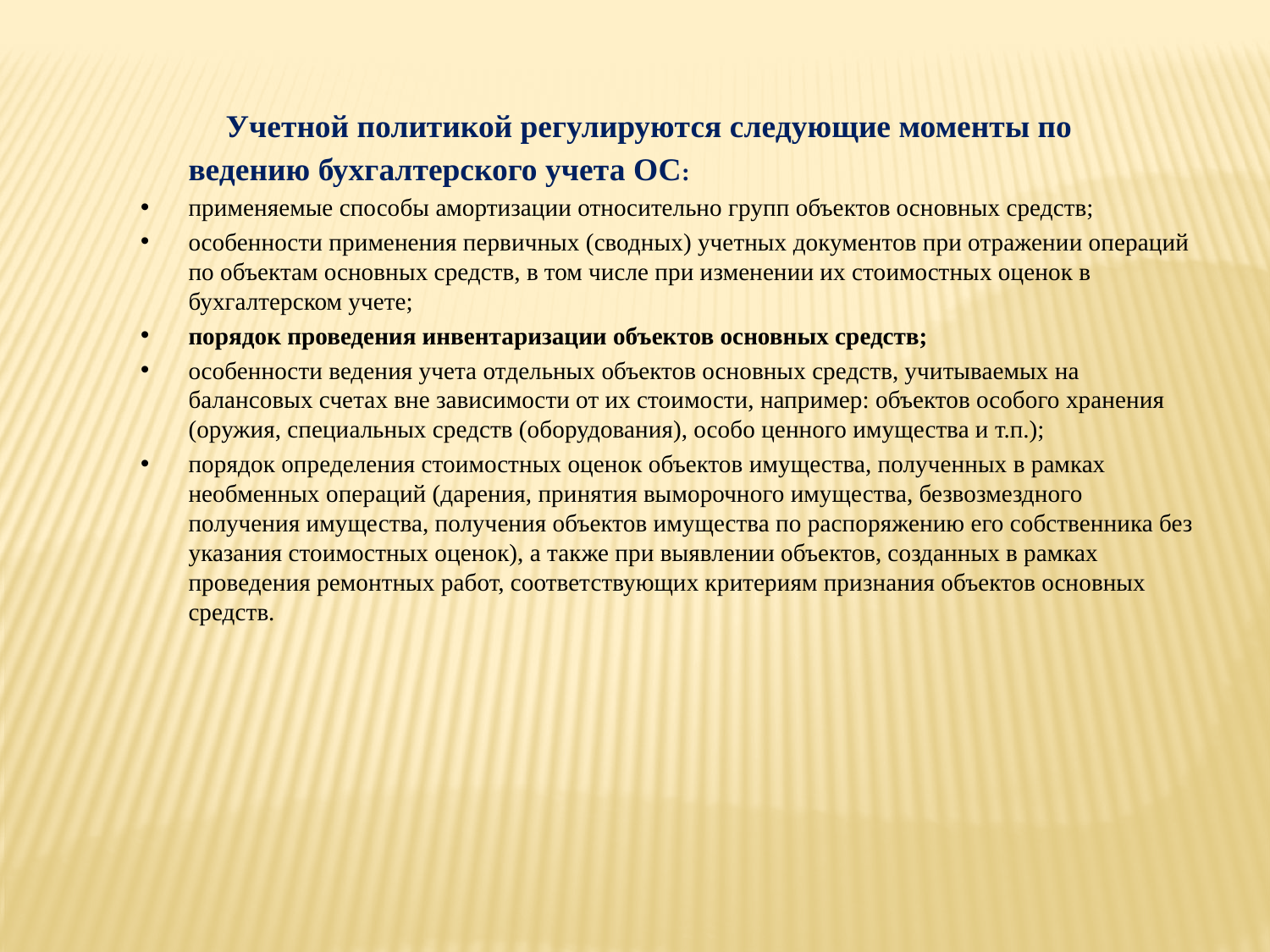

Учетной политикой регулируются следующие моменты по ведению бухгалтерского учета ОС:
применяемые способы амортизации относительно групп объектов основных средств;
особенности применения первичных (сводных) учетных документов при отражении операций по объектам основных средств, в том числе при изменении их стоимостных оценок в бухгалтерском учете;
порядок проведения инвентаризации объектов основных средств;
особенности ведения учета отдельных объектов основных средств, учитываемых на балансовых счетах вне зависимости от их стоимости, например: объектов особого хранения (оружия, специальных средств (оборудования), особо ценного имущества и т.п.);
порядок определения стоимостных оценок объектов имущества, полученных в рамках необменных операций (дарения, принятия выморочного имущества, безвозмездного получения имущества, получения объектов имущества по распоряжению его собственника без указания стоимостных оценок), а также при выявлении объектов, созданных в рамках проведения ремонтных работ, соответствующих критериям признания объектов основных средств.